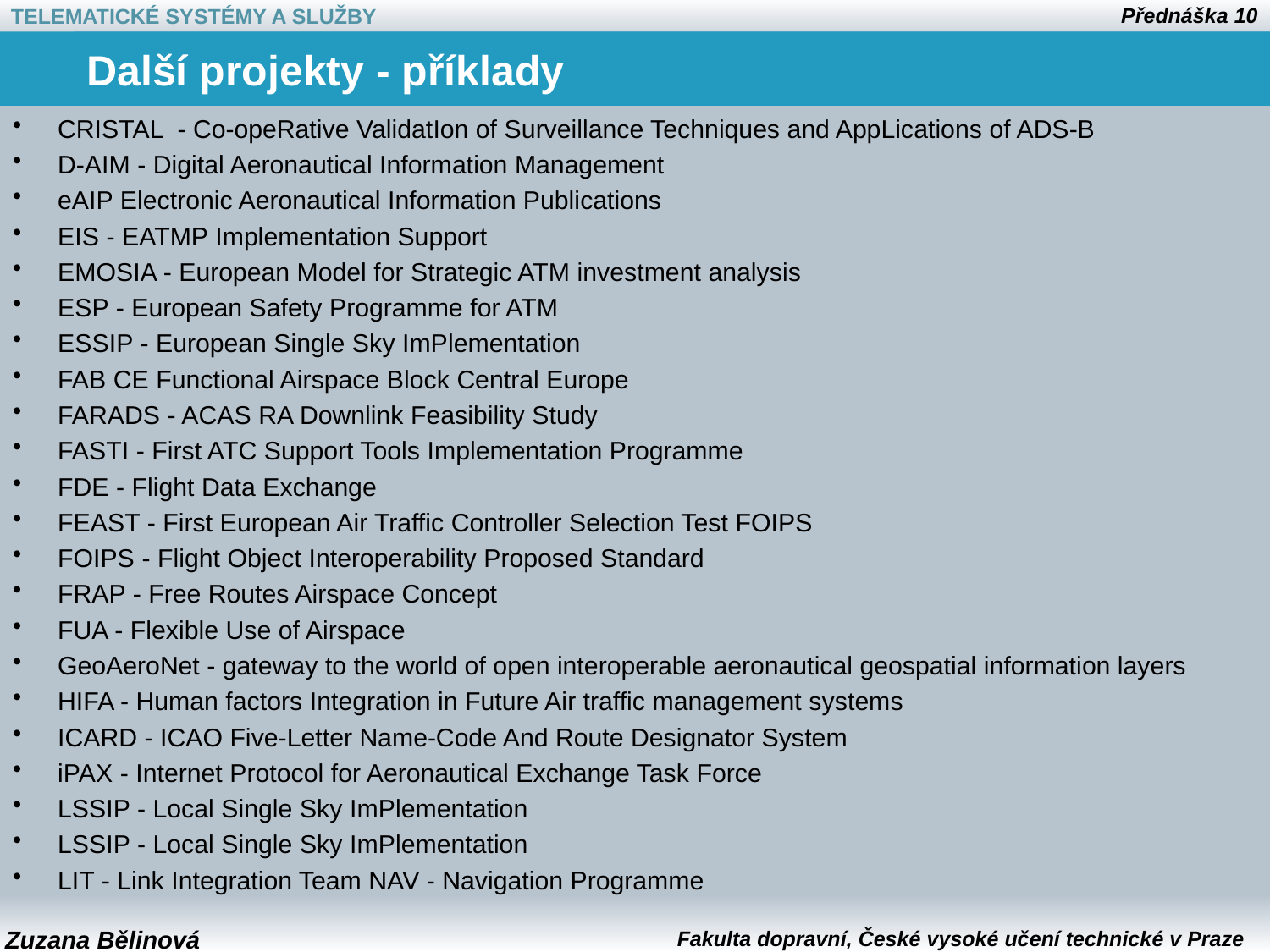

# Další projekty - příklady
CRISTAL  - Co-opeRative ValidatIon of Surveillance Techniques and AppLications of ADS-B
D-AIM - Digital Aeronautical Information Management
eAIP Electronic Aeronautical Information Publications
EIS - EATMP Implementation Support
EMOSIA - European Model for Strategic ATM investment analysis
ESP - European Safety Programme for ATM
ESSIP - European Single Sky ImPlementation
FAB CE Functional Airspace Block Central Europe
FARADS - ACAS RA Downlink Feasibility Study
FASTI - First ATC Support Tools Implementation Programme
FDE - Flight Data Exchange
FEAST - First European Air Traffic Controller Selection Test FOIPS
FOIPS - Flight Object Interoperability Proposed Standard
FRAP - Free Routes Airspace Concept
FUA - Flexible Use of Airspace
GeoAeroNet - gateway to the world of open interoperable aeronautical geospatial information layers
HIFA - Human factors Integration in Future Air traffic management systems
ICARD - ICAO Five-Letter Name-Code And Route Designator System
iPAX - Internet Protocol for Aeronautical Exchange Task Force
LSSIP - Local Single Sky ImPlementation
LSSIP - Local Single Sky ImPlementation
LIT - Link Integration Team NAV - Navigation Programme